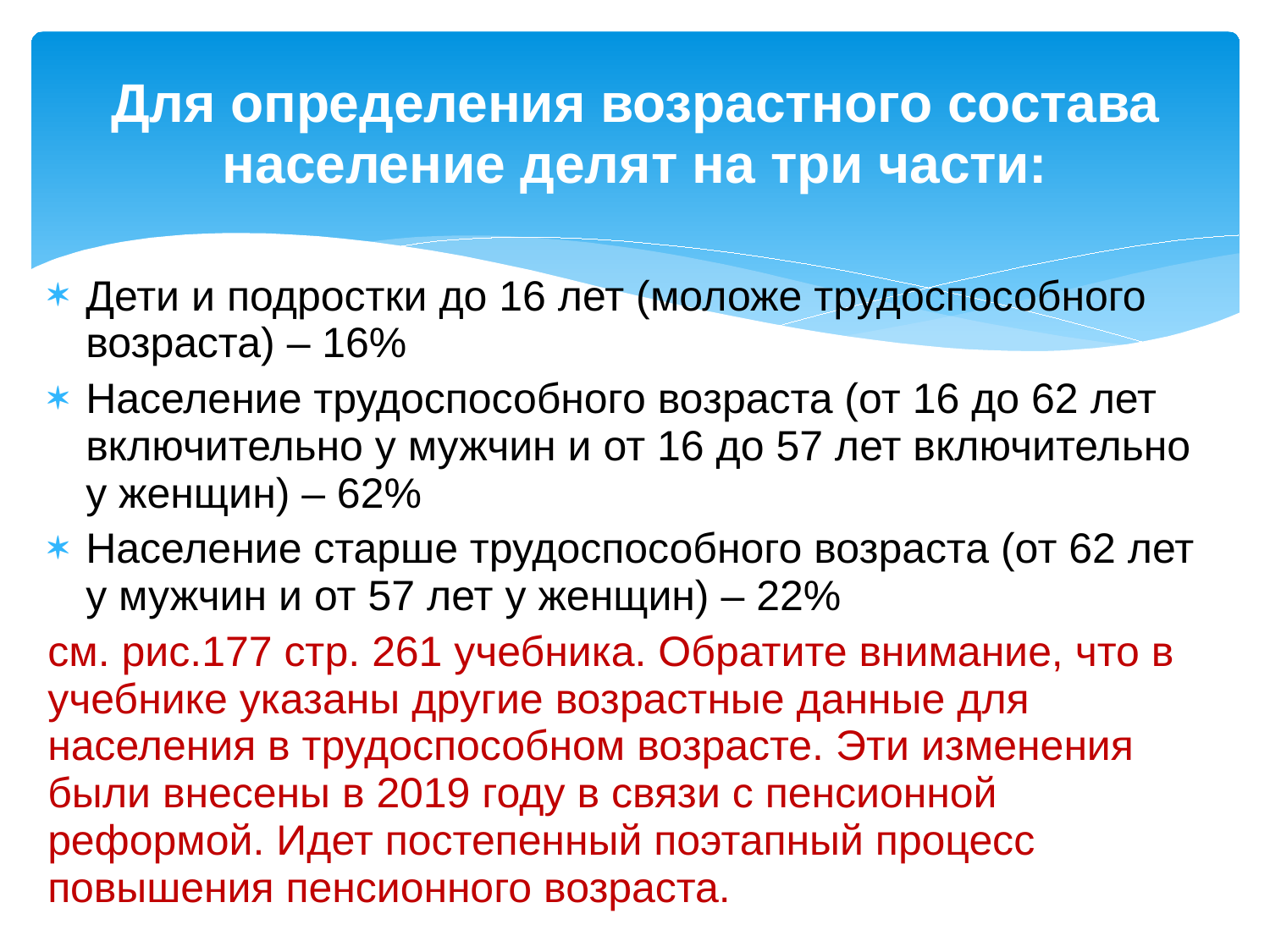

# Для определения возрастного состава население делят на три части:
Дети и подростки до 16 лет (моложе трудоспособного возраста) – 16%
Население трудоспособного возраста (от 16 до 62 лет включительно у мужчин и от 16 до 57 лет включительно у женщин) – 62%
Население старше трудоспособного возраста (от 62 лет у мужчин и от 57 лет у женщин) – 22%
см. рис.177 стр. 261 учебника. Обратите внимание, что в учебнике указаны другие возрастные данные для населения в трудоспособном возрасте. Эти изменения были внесены в 2019 году в связи с пенсионной реформой. Идет постепенный поэтапный процесс повышения пенсионного возраста.